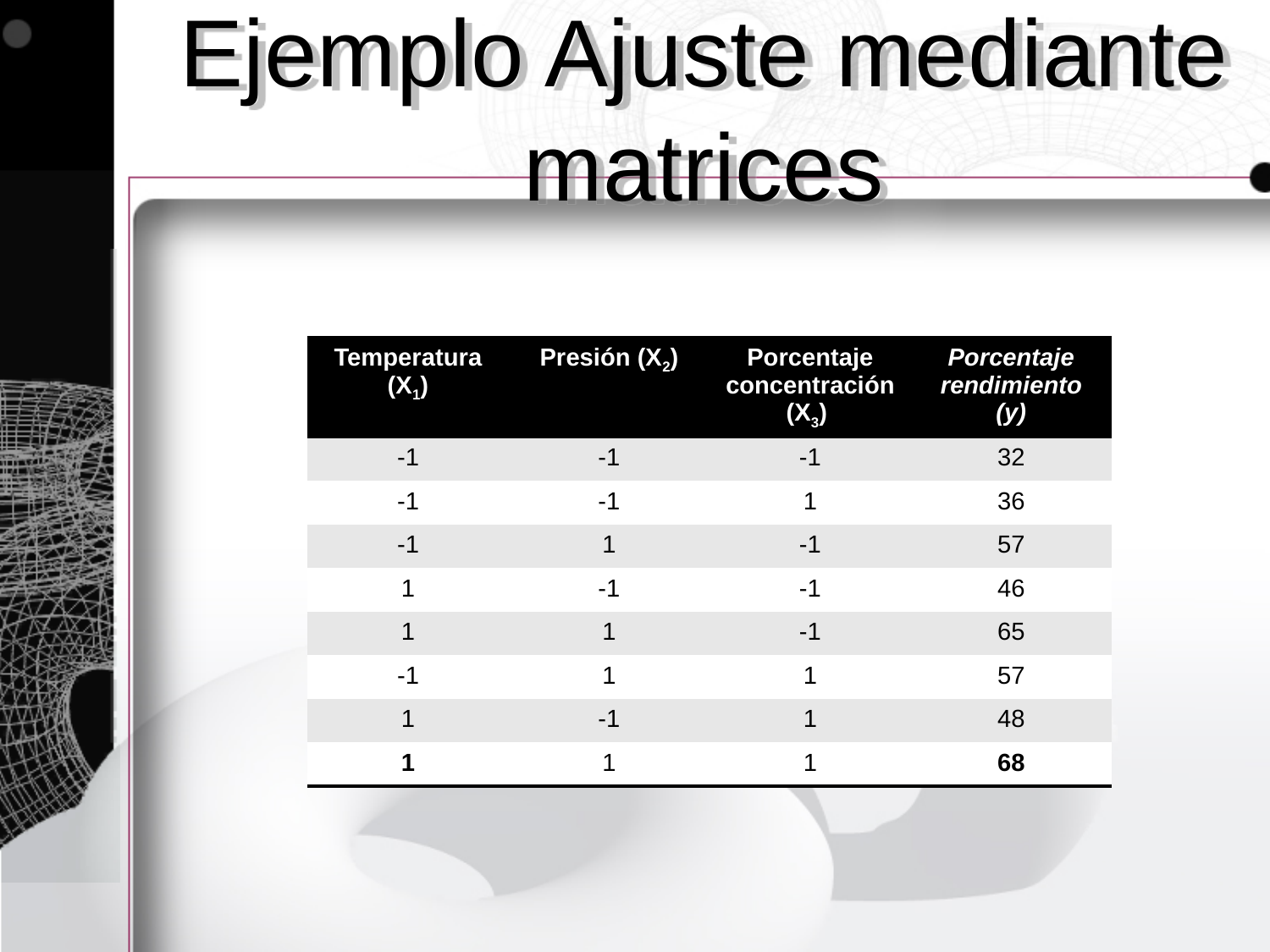

# Ejemplo Ajuste mediante matrices

| Temperatura (X1) | Presión (X2) | Porcentaje concentración (X3) | Porcentaje rendimiento (y) |
| --- | --- | --- | --- |
| -1 | -1 | -1 | 32 |
| -1 | -1 | 1 | 36 |
| -1 | 1 | -1 | 57 |
| 1 | -1 | -1 | 46 |
| 1 | 1 | -1 | 65 |
| -1 | 1 | 1 | 57 |
| 1 | -1 | 1 | 48 |
| 1 | 1 | 1 | 68 |